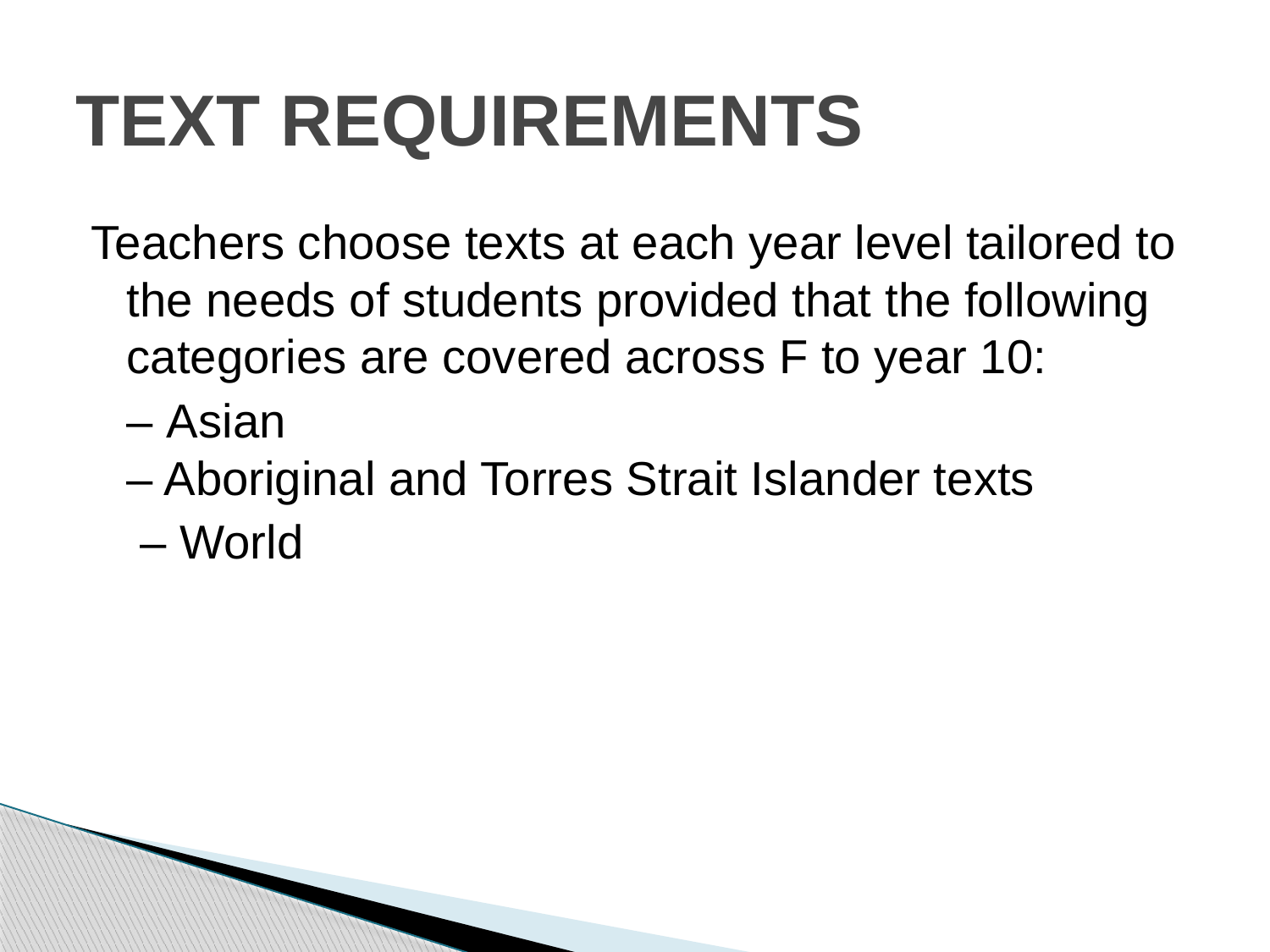

# TEXT REQUIREMENTS
Teachers choose texts at each year level tailored to the needs of students provided that the following categories are covered across F to year 10:
	– Asian
– Aboriginal and Torres Strait Islander texts
	 – World